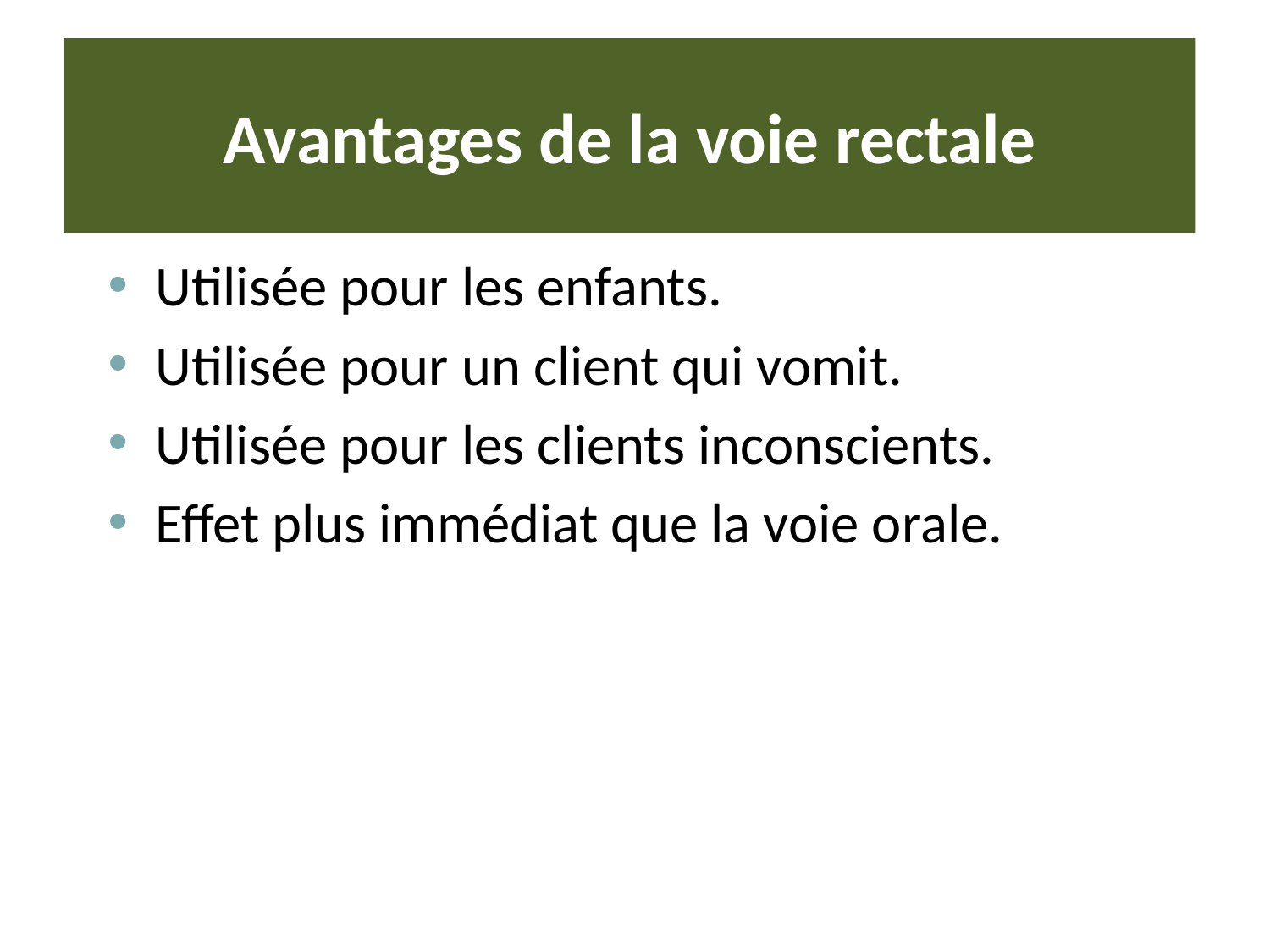

# Avantages de la voie rectale
Utilisée pour les enfants.
Utilisée pour un client qui vomit.
Utilisée pour les clients inconscients.
Effet plus immédiat que la voie orale.